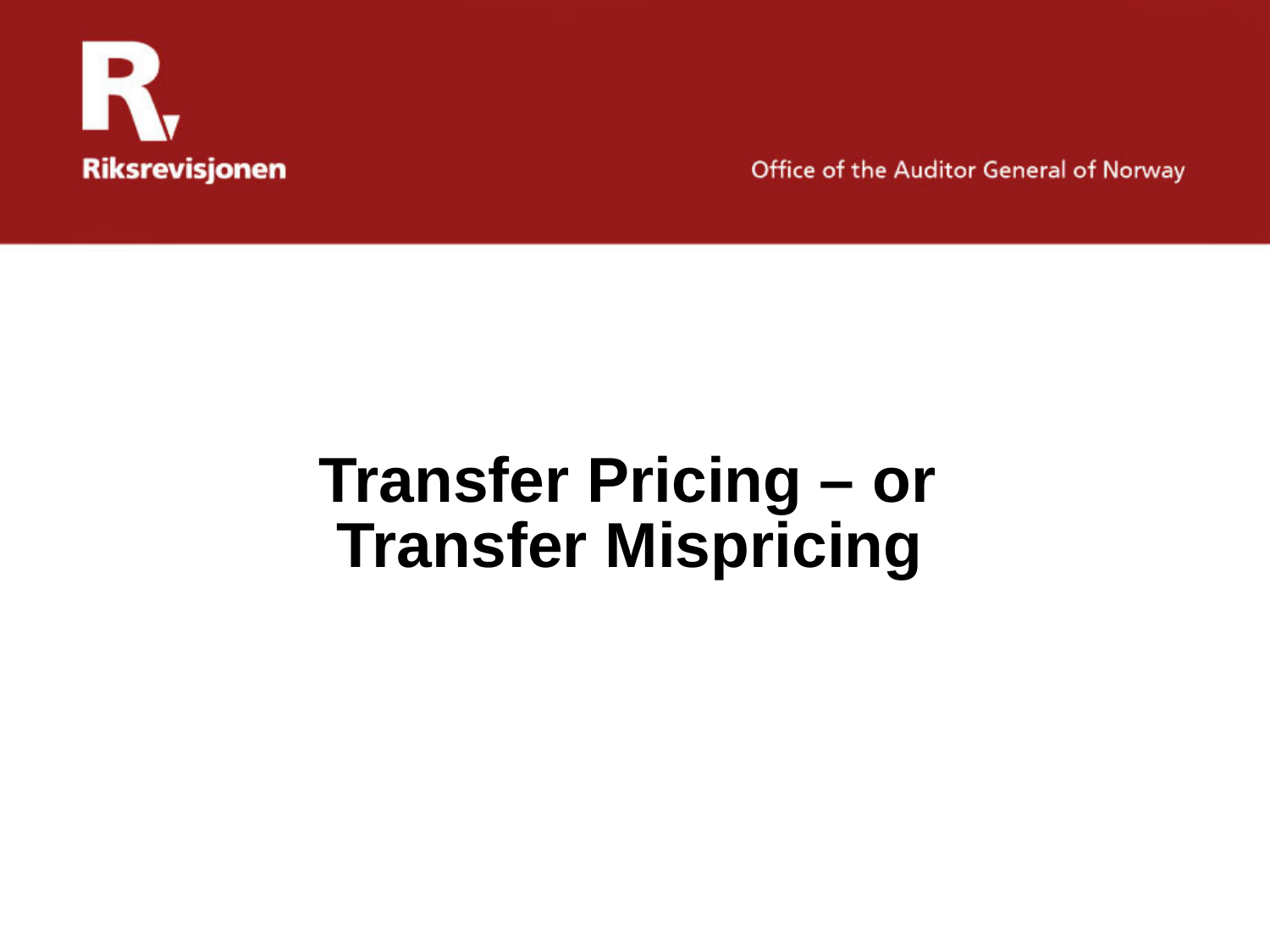

# Transfer Pricing – or Transfer Mispricing